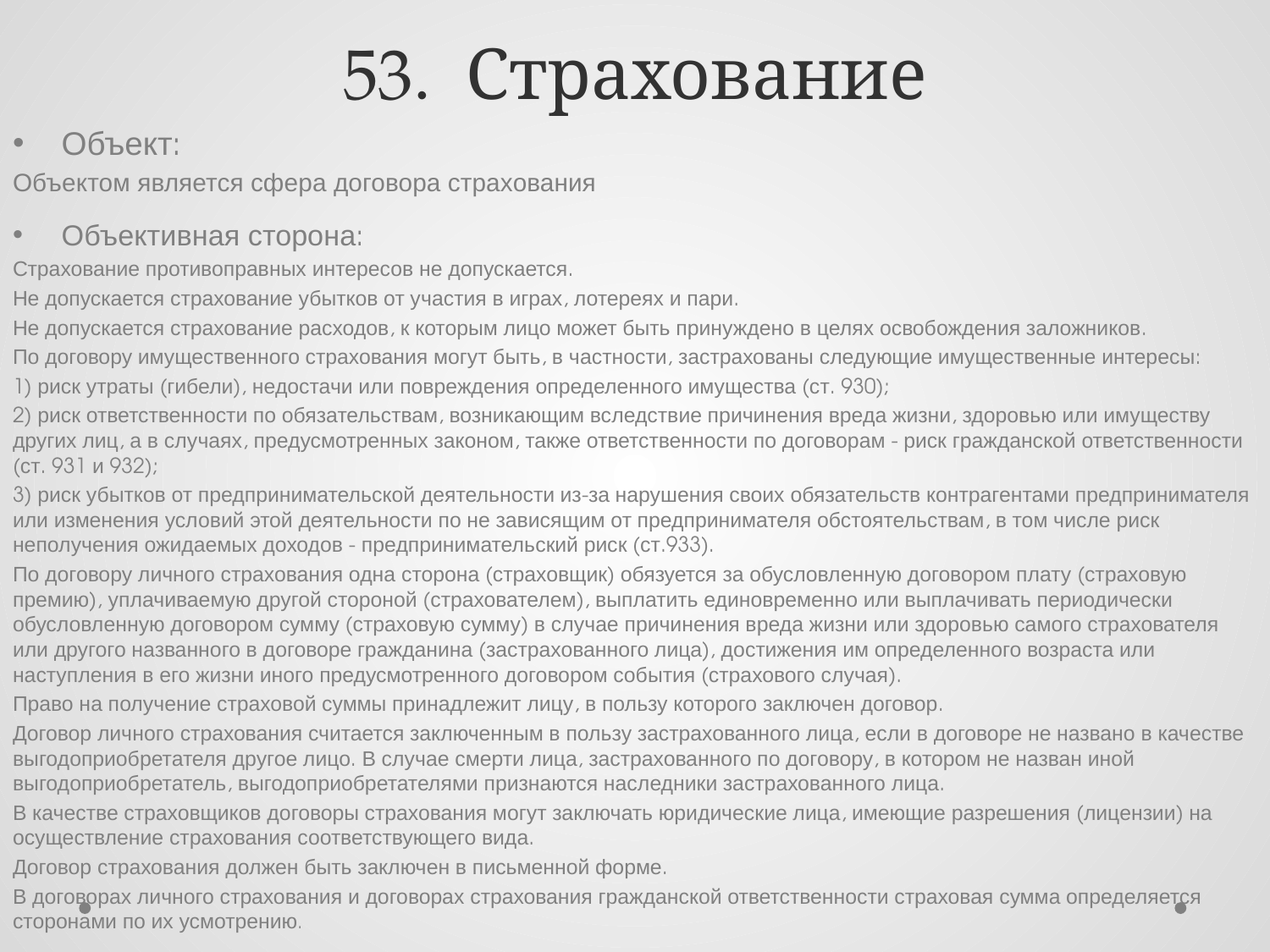

# 53.  Страхование
Объект:
Объектом является сфера договора страхования

Объективная сторона:
Страхование противоправных интересов не допускается.
Не допускается страхование убытков от участия в играх, лотереях и пари.
Не допускается страхование расходов, к которым лицо может быть принуждено в целях освобождения заложников.
По договору имущественного страхования могут быть, в частности, застрахованы следующие имущественные интересы:
1) риск утраты (гибели), недостачи или повреждения определенного имущества (ст. 930);
2) риск ответственности по обязательствам, возникающим вследствие причинения вреда жизни, здоровью или имуществу других лиц, а в случаях, предусмотренных законом, также ответственности по договорам - риск гражданской ответственности (ст. 931 и 932);
3) риск убытков от предпринимательской деятельности из-за нарушения своих обязательств контрагентами предпринимателя или изменения условий этой деятельности по не зависящим от предпринимателя обстоятельствам, в том числе риск неполучения ожидаемых доходов - предпринимательский риск (ст.933).
По договору личного страхования одна сторона (страховщик) обязуется за обусловленную договором плату (страховую премию), уплачиваемую другой стороной (страхователем), выплатить единовременно или выплачивать периодически обусловленную договором сумму (страховую сумму) в случае причинения вреда жизни или здоровью самого страхователя или другого названного в договоре гражданина (застрахованного лица), достижения им определенного возраста или наступления в его жизни иного предусмотренного договором события (страхового случая).
Право на получение страховой суммы принадлежит лицу, в пользу которого заключен договор.
Договор личного страхования считается заключенным в пользу застрахованного лица, если в договоре не названо в качестве выгодоприобретателя другое лицо. В случае смерти лица, застрахованного по договору, в котором не назван иной выгодоприобретатель, выгодоприобретателями признаются наследники застрахованного лица.
В качестве страховщиков договоры страхования могут заключать юридические лица, имеющие разрешения (лицензии) на осуществление страхования соответствующего вида.
Договор страхования должен быть заключен в письменной форме.
В договорах личного страхования и договорах страхования гражданской ответственности страховая сумма определяется сторонами по их усмотрению.